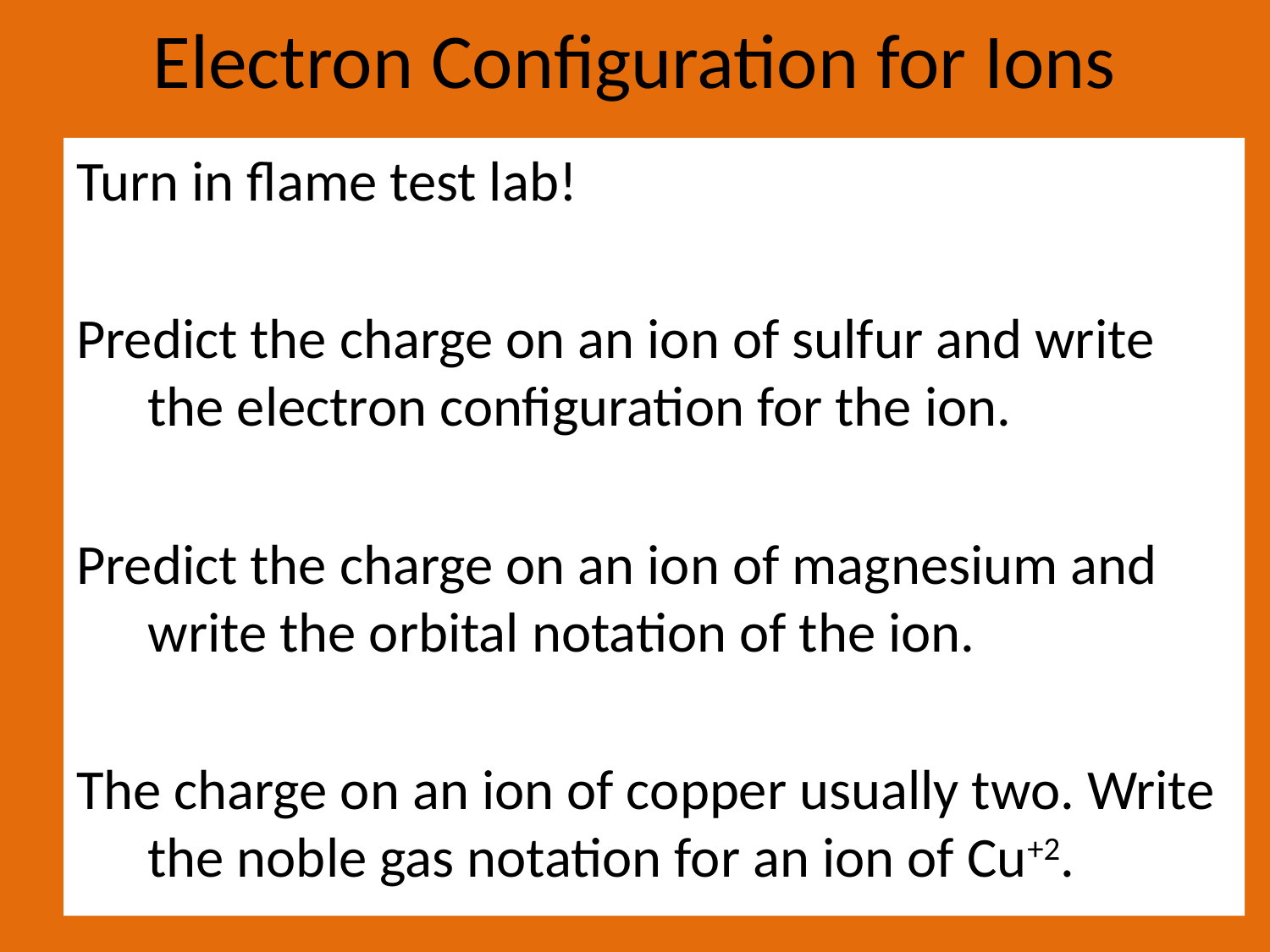

# Electron Configuration for Ions
Turn in flame test lab!

Predict the charge on an ion of sulfur and write the electron configuration for the ion.

Predict the charge on an ion of magnesium and write the orbital notation of the ion.

The charge on an ion of copper usually two. Write the noble gas notation for an ion of Cu+2.